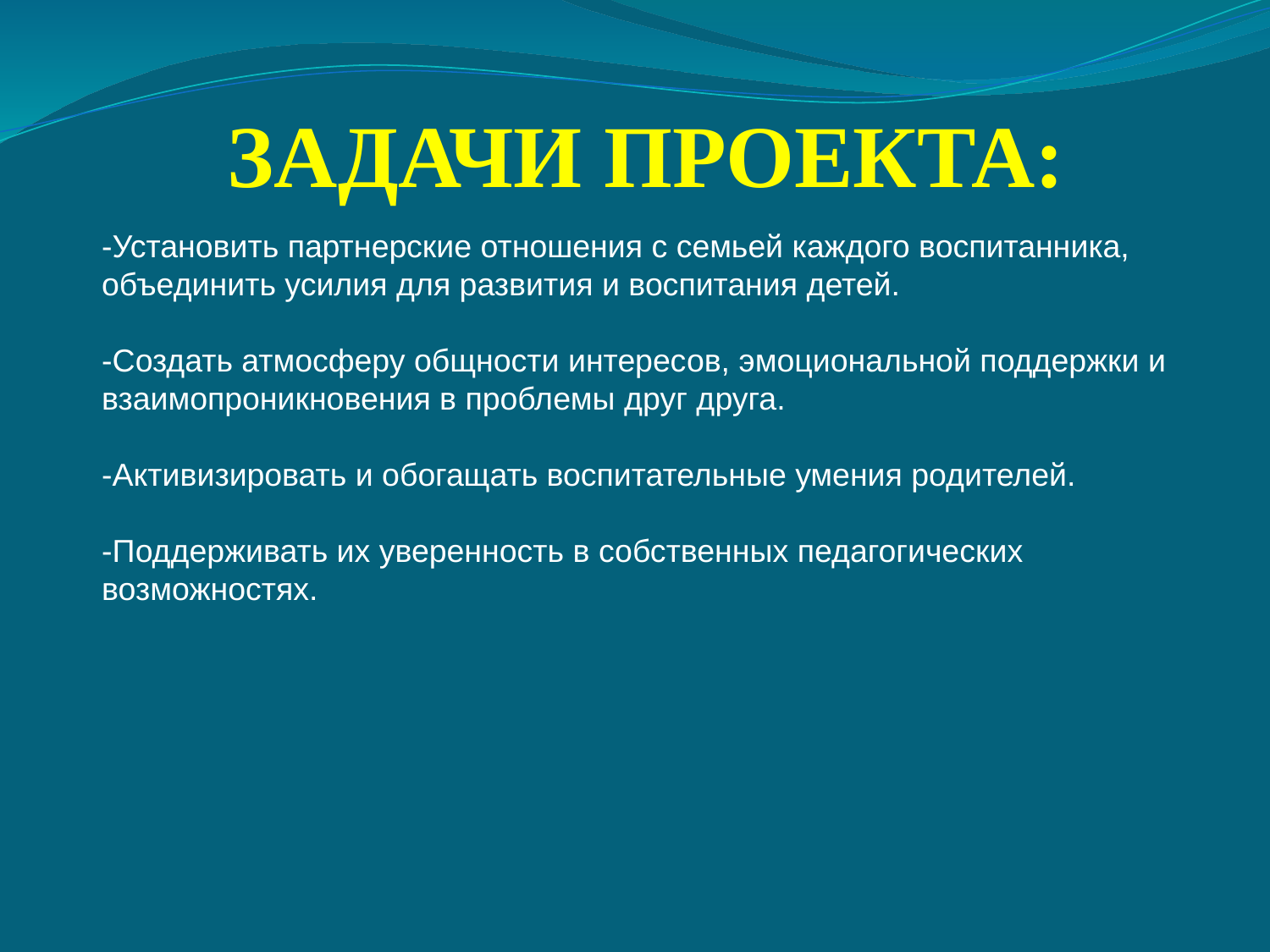

# ЗАДАЧИ ПРОЕКТА:

-Установить партнерские отношения с семьей каждого воспитанника, объединить усилия для развития и воспитания детей.

-Создать атмосферу общности интересов, эмоциональной поддержки и взаимопроникновения в проблемы друг друга.

-Активизировать и обогащать воспитательные умения родителей.

-Поддерживать их уверенность в собственных педагогических возможностях.